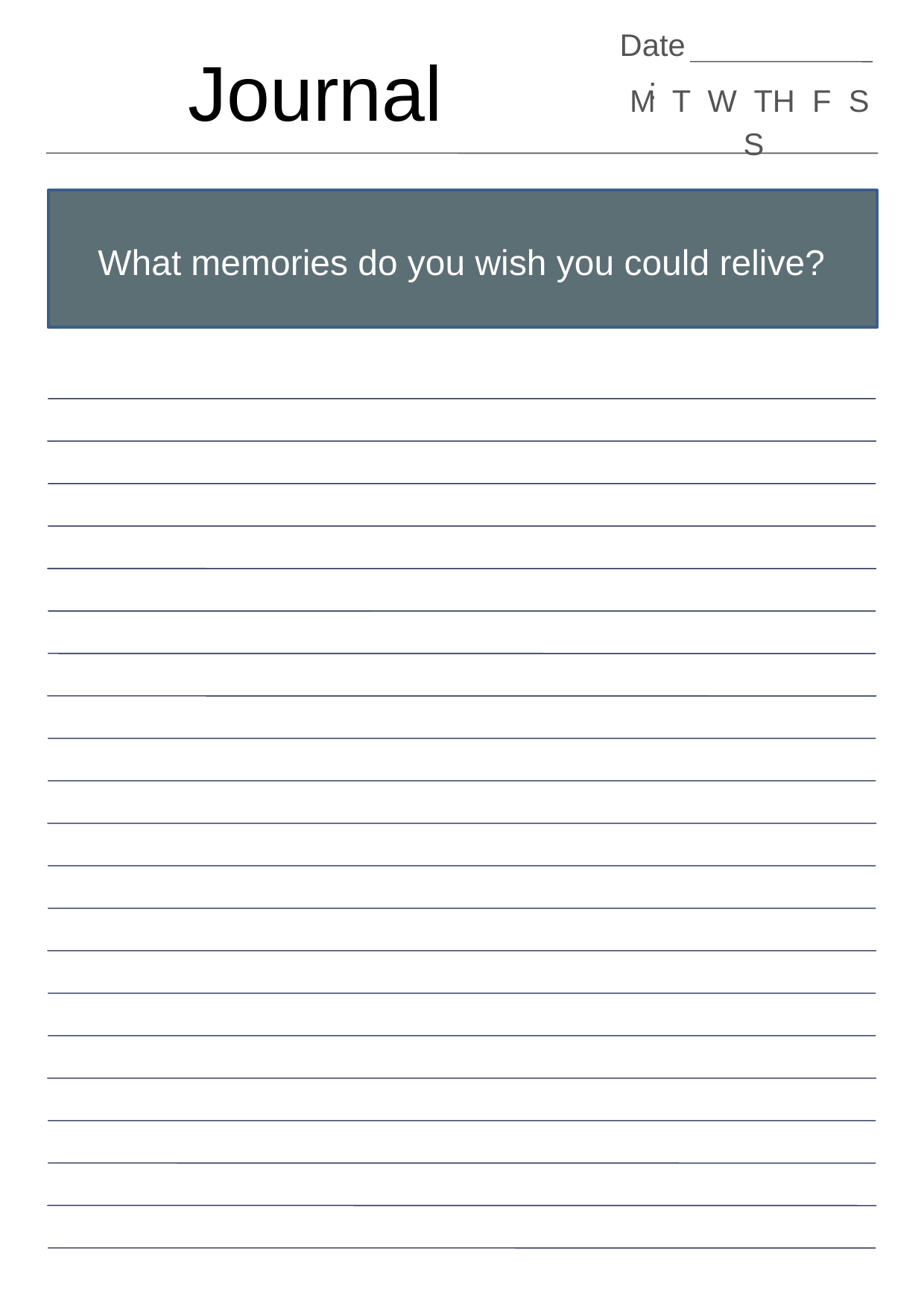

Date:
Journal

M  T  W  TH  F  S  S

What memories do you wish you could relive?